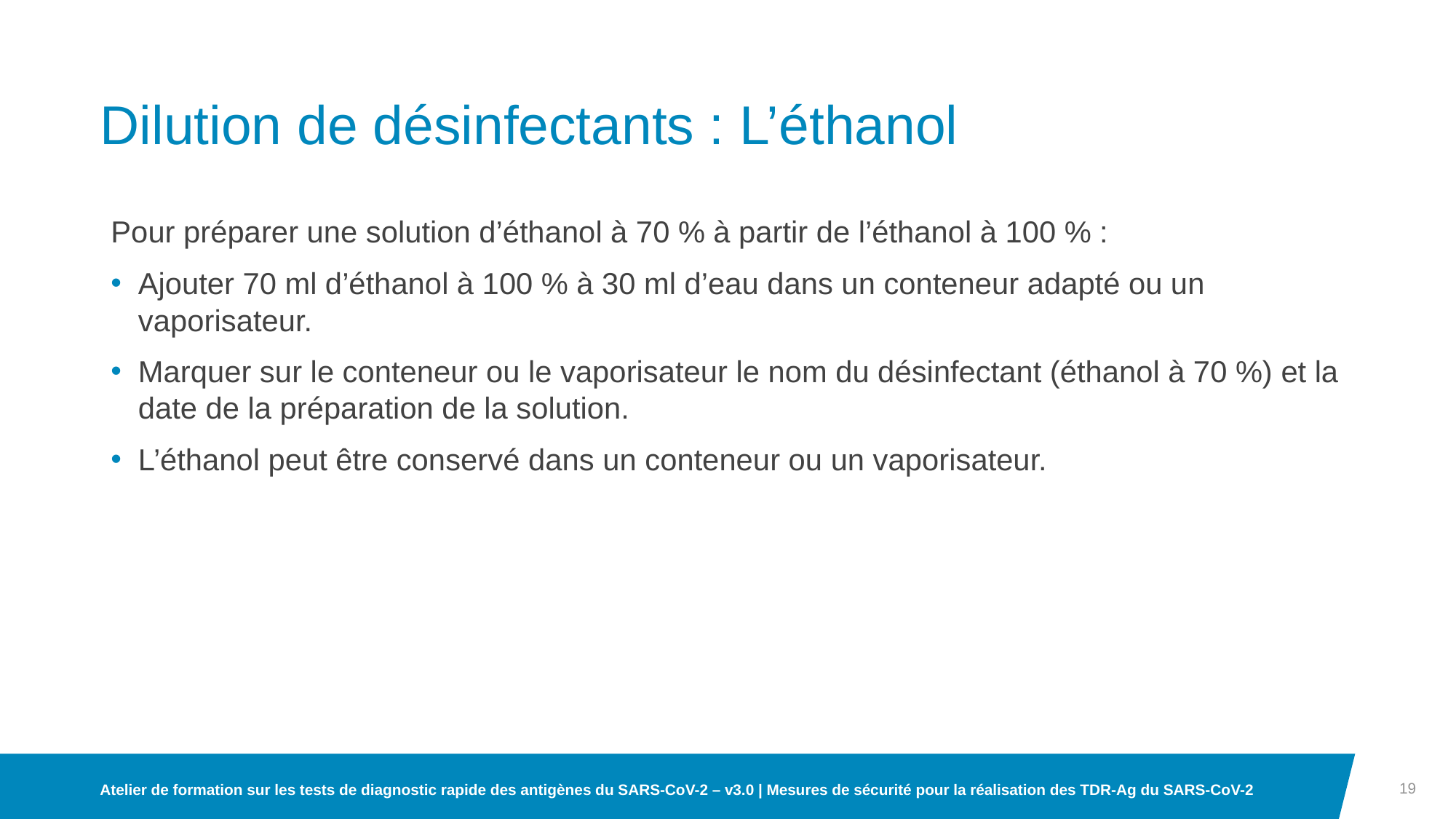

# Dilution de désinfectants : L’éthanol
Pour préparer une solution d’éthanol à 70 % à partir de l’éthanol à 100 % :
Ajouter 70 ml d’éthanol à 100 % à 30 ml d’eau dans un conteneur adapté ou un vaporisateur.
Marquer sur le conteneur ou le vaporisateur le nom du désinfectant (éthanol à 70 %) et la date de la préparation de la solution.
L’éthanol peut être conservé dans un conteneur ou un vaporisateur.

19
Atelier de formation sur les tests de diagnostic rapide des antigènes du SARS-CoV-2 – v3.0 | Mesures de sécurité pour la réalisation des TDR-Ag du SARS-CoV-2